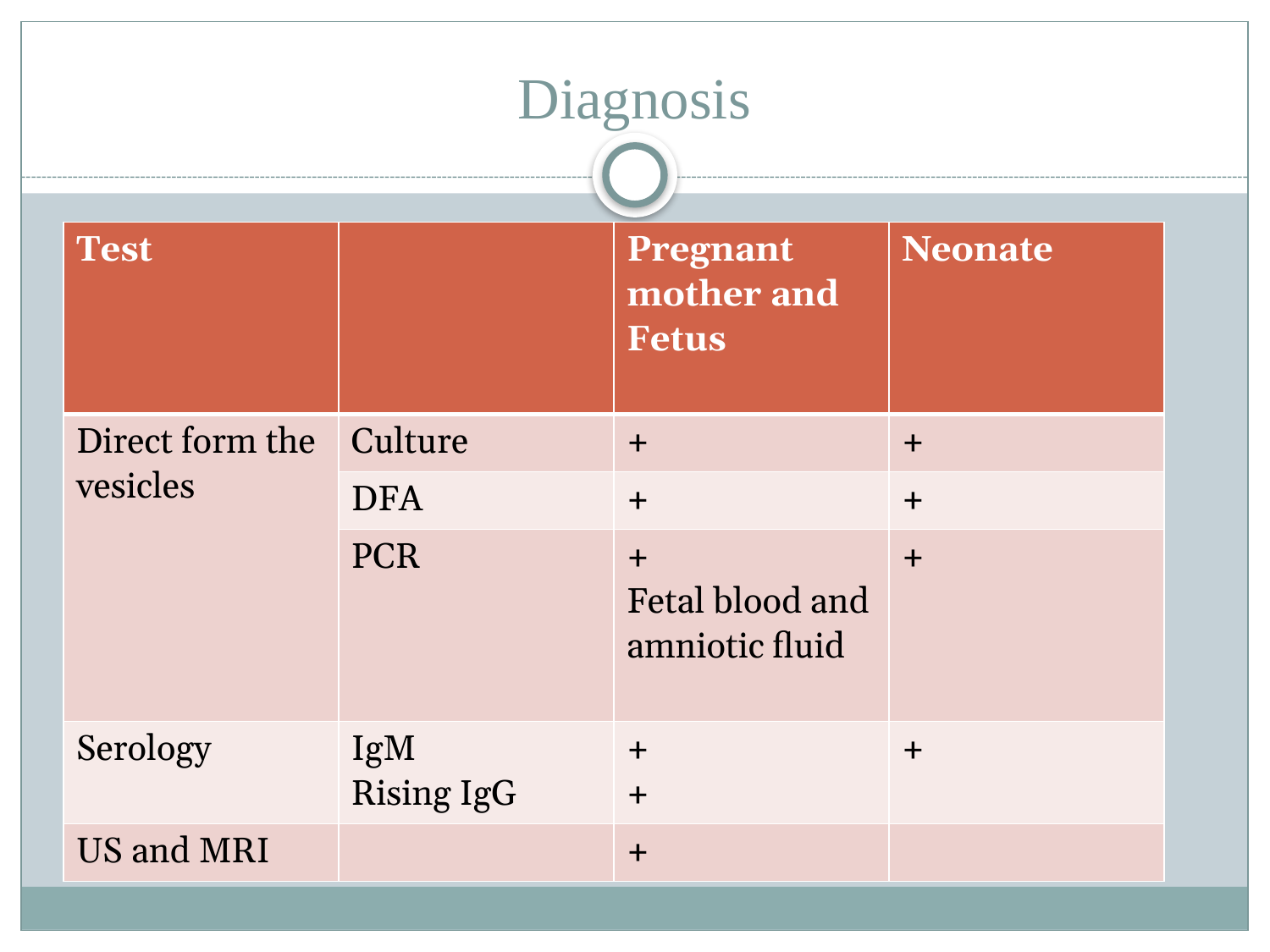

# Diagnosis
| Test |  | Pregnant mother and Fetus | Neonate |
| --- | --- | --- | --- |
| Direct form the vesicles | Culture | + | + |
|  | DFA | + | + |
|  | PCR | + Fetal blood and amniotic fluid | + |
| Serology | IgM Rising IgG | + + | + |
| US and MRI |  | + |  |